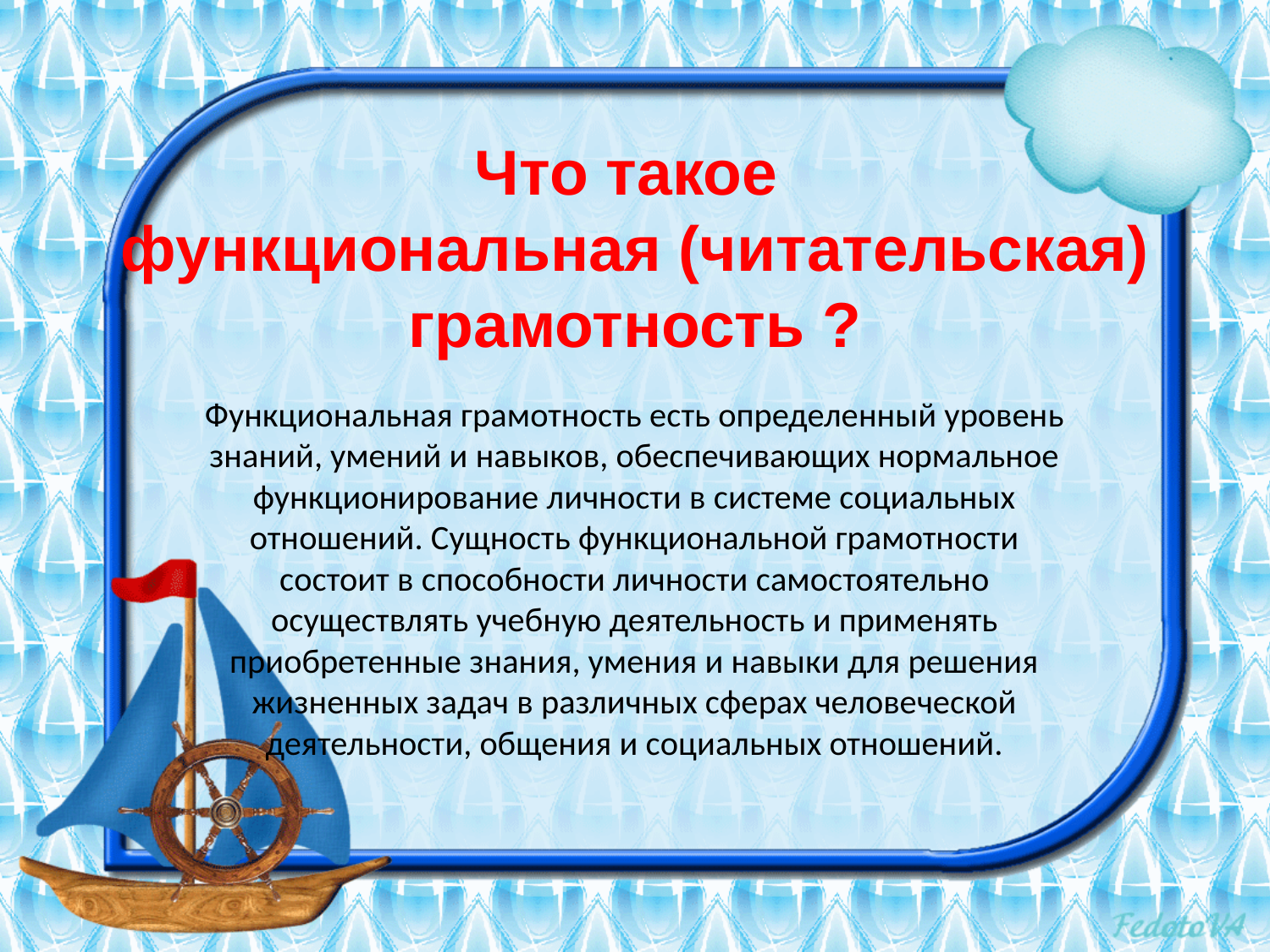

Что такое
функциональная (читательская) грамотность ?
Функциональная грамотность есть определенный уровень знаний, умений и навыков, обеспечивающих нормальное функционирование личности в системе социальных отношений. Сущность функциональной грамотности состоит в способности личности самостоятельно осуществлять учебную деятельность и применять приобретенные знания, умения и навыки для решения жизненных задач в различных сферах человеческой деятельности, общения и социальных отношений.